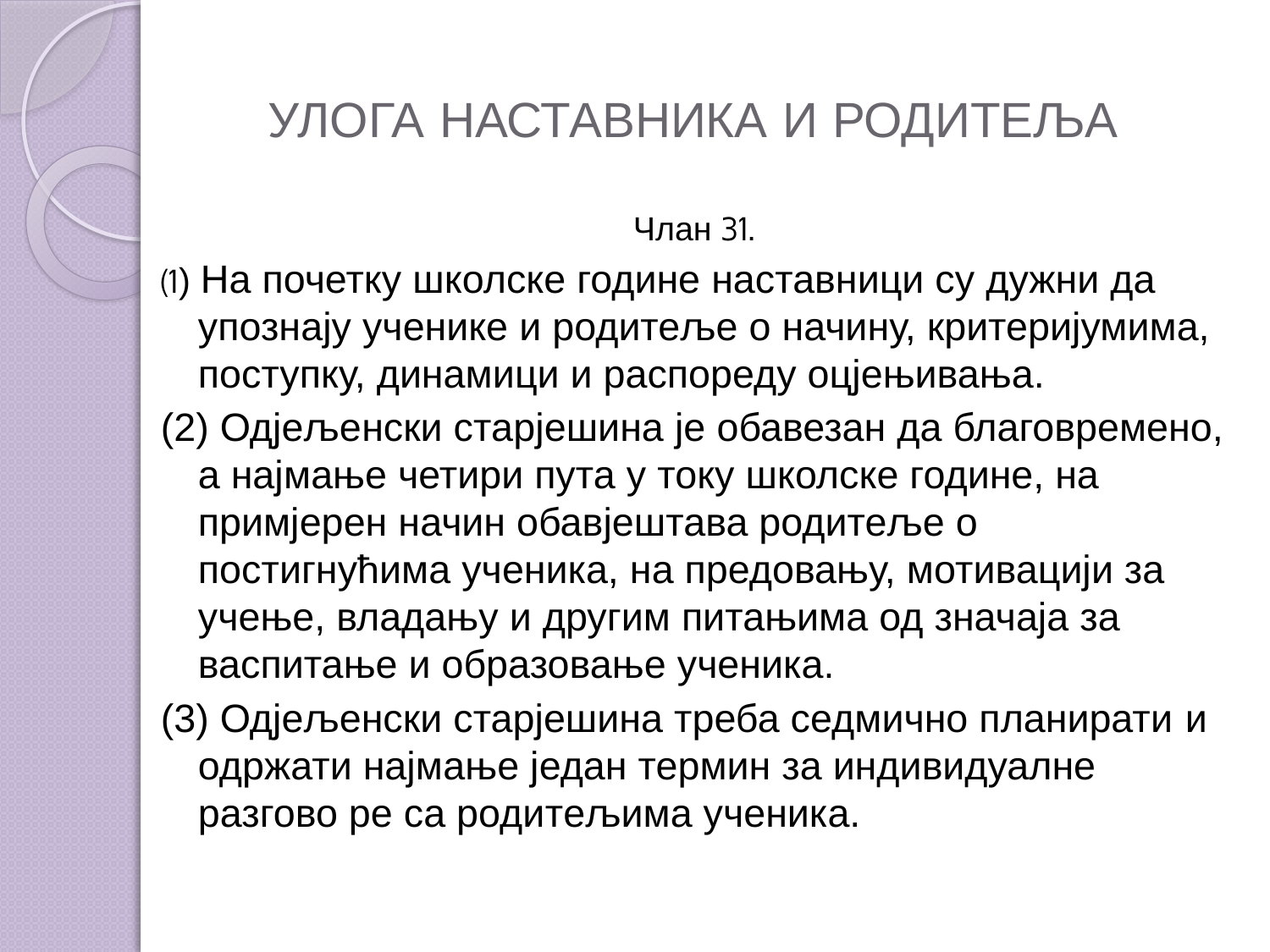

# УЛОГА НАСТАВНИКА И РОДИТЕЉА
Члан 31.
(1) На почетку школске године наставници су дужни да упознају ученике и родитеље о начину, критеријумима, поступку, динамици и распореду оцјењивања.
(2) Одјељенски старјешина је обавезан да благовремено, а најмање четири пута у току школске године, на примјерен начин обавјештава родитеље о постигнућима ученика, на предовању, мотивацији за учење, владању и другим питањима од значаја за васпитање и образовање ученика.
(3) Одјељенски старјешина треба седмично планирати и одржати најмање један термин за индивидуалне разгово ре са родитељима ученика.